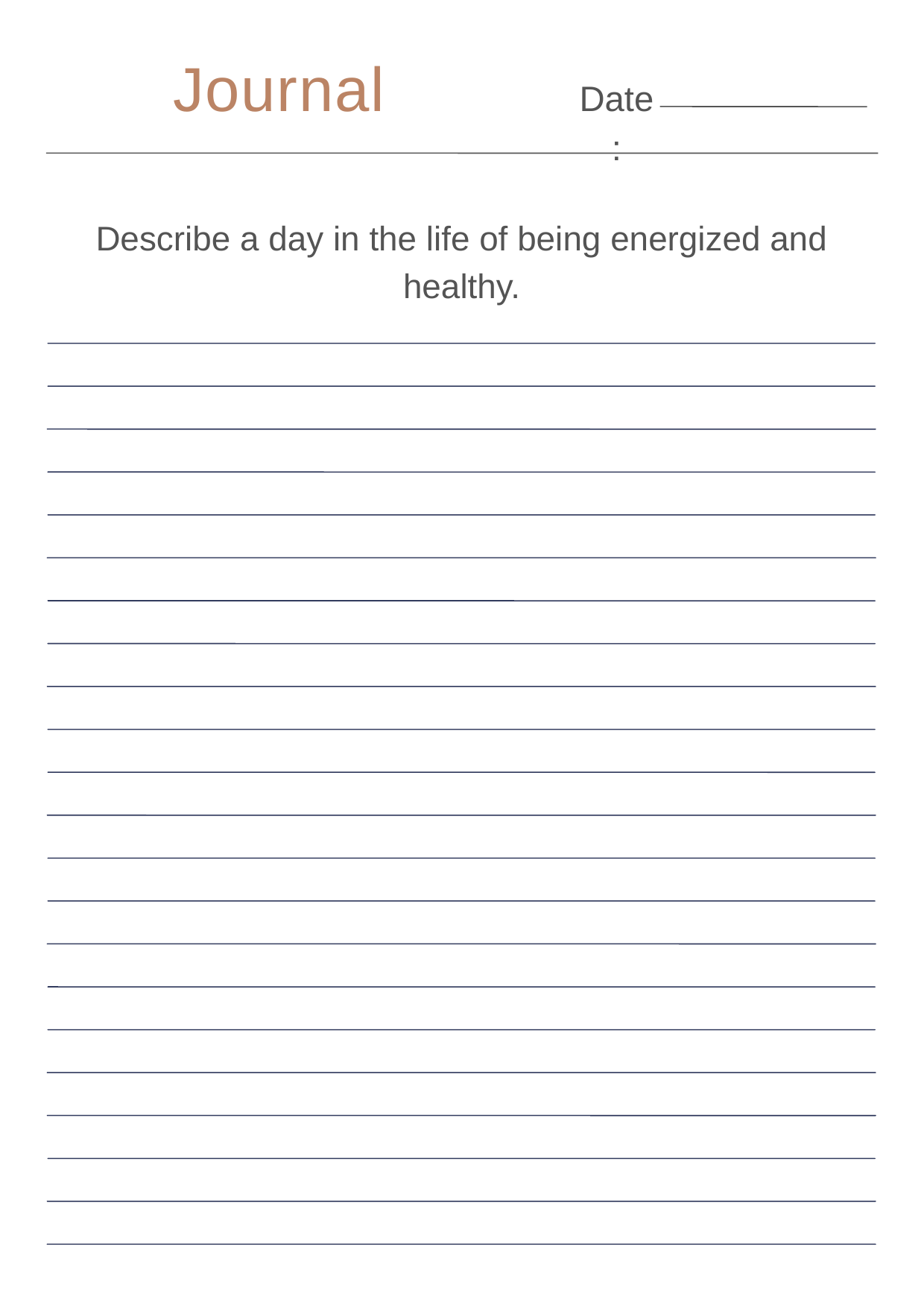

Journal
Date:

Describe a day in the life of being energized and healthy.